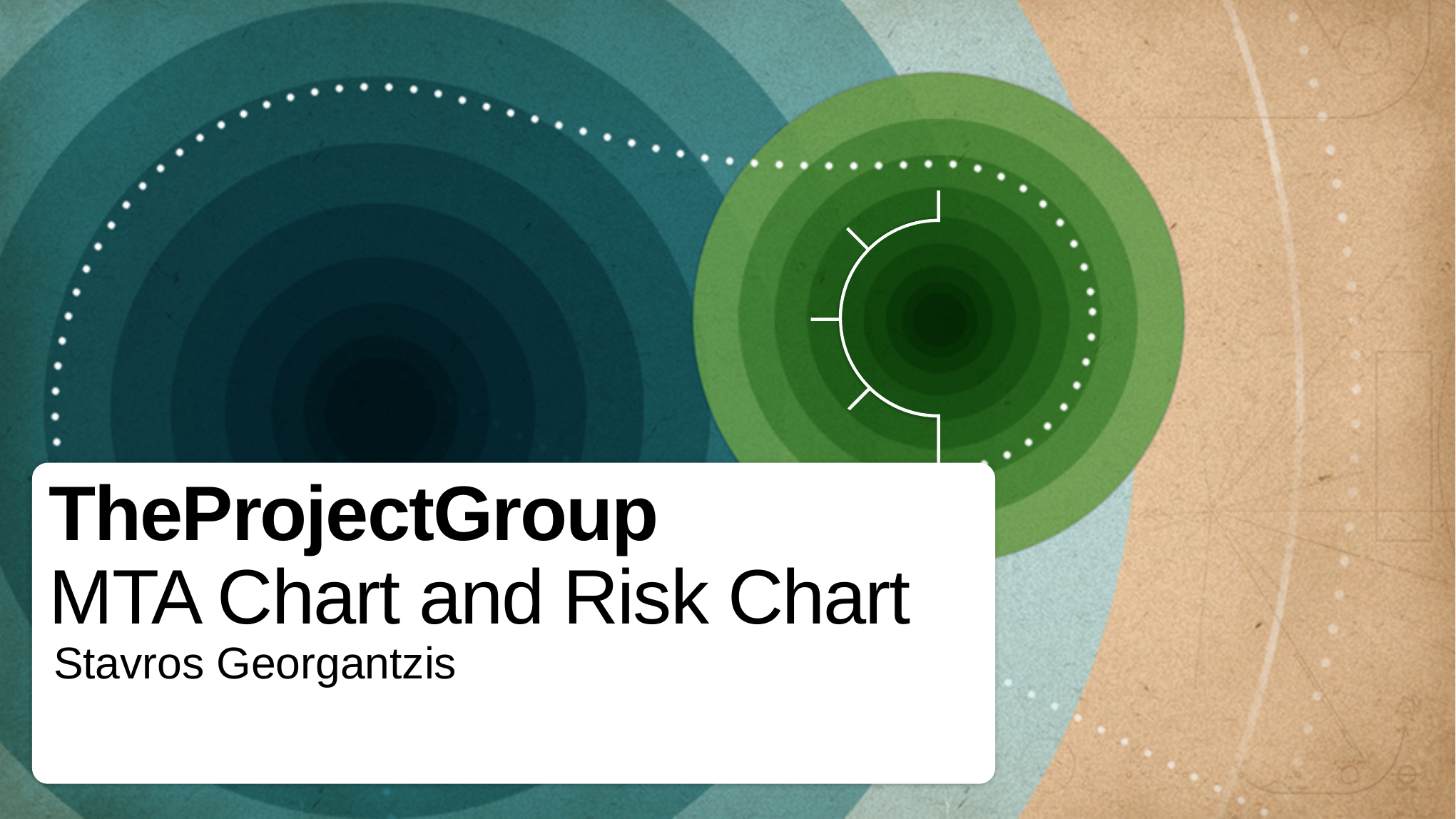

# TheProjectGroup MTA Chart and Risk Chart
Stavros Georgantzis